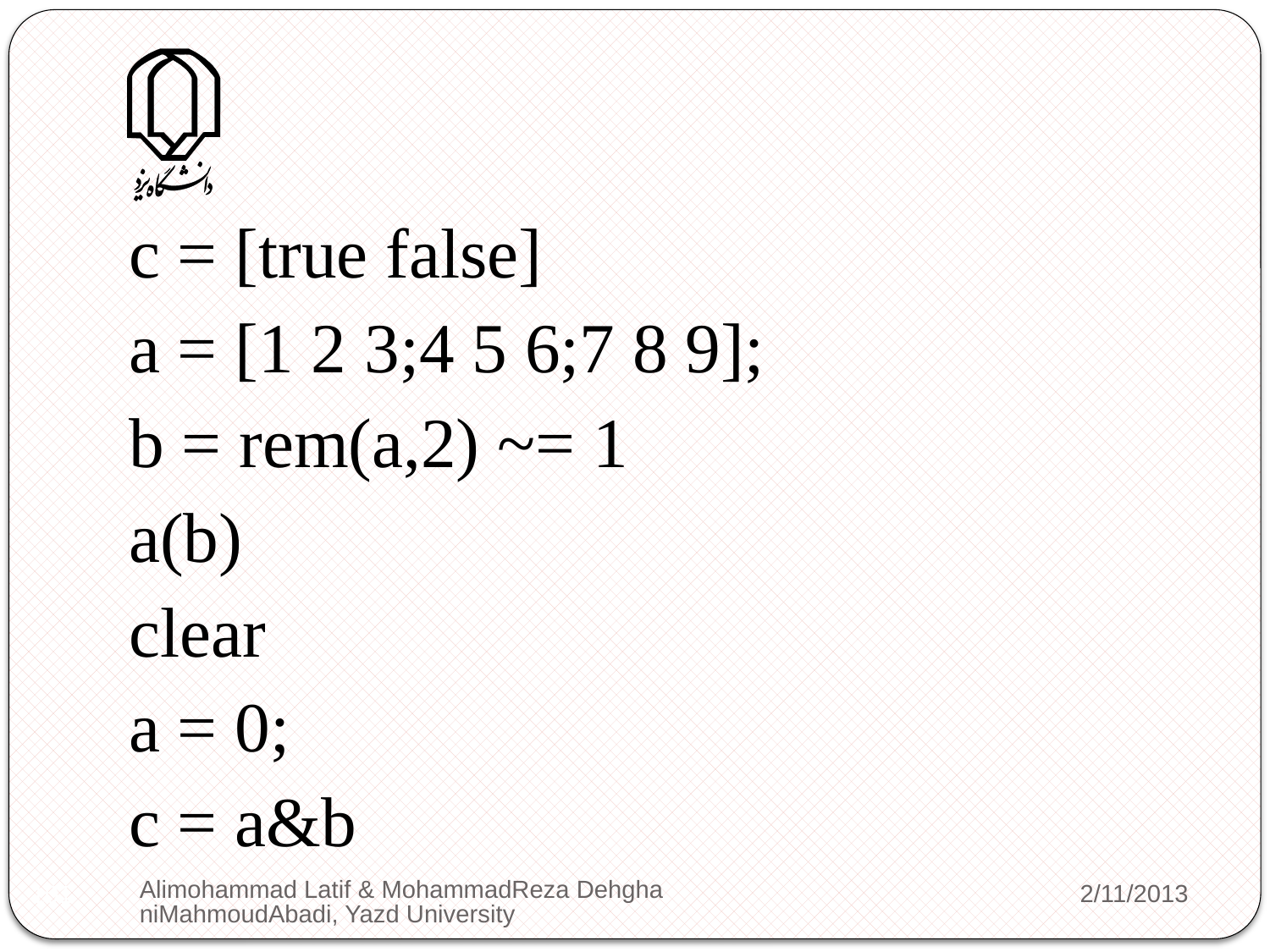

c = [true false]
a = [1 2 3;4 5 6;7 8 9];
b = rem(a,2) ~= 1
a(b)
clear
a = 0;
c = a&b
Alimohammad Latif & MohammadReza DehghaniMahmoudAbadi, Yazd University
2/11/2013
101